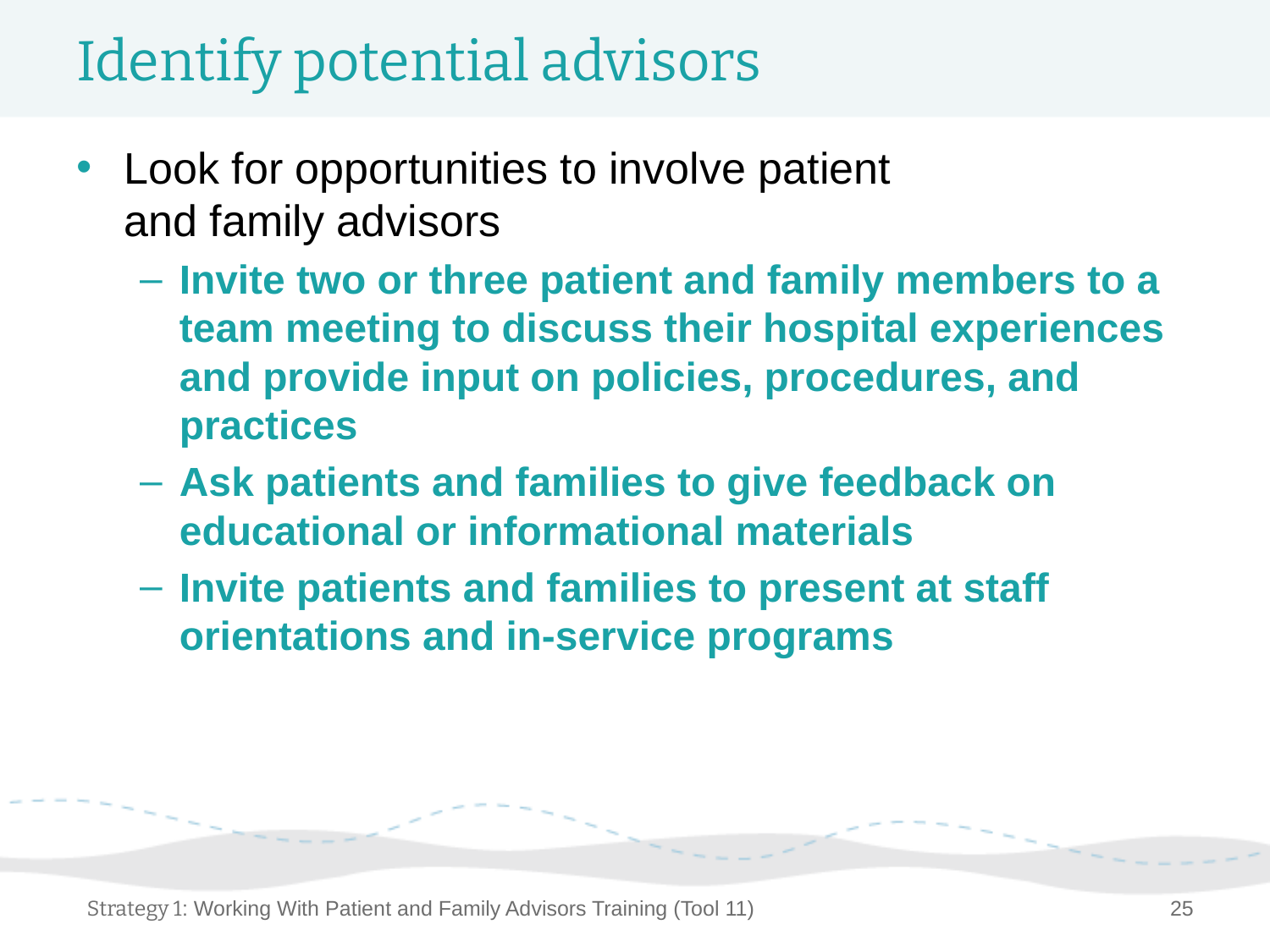

# Identify potential advisors
Look for opportunities to involve patient
and family advisors
Invite two or three patient and family members to a team meeting to discuss their hospital experiences and provide input on policies, procedures, and practices
Ask patients and families to give feedback on educational or informational materials
Invite patients and families to present at staff orientations and in-service programs
Strategy 1: Working With Patient and Family Advisors Training (Tool 11)
25